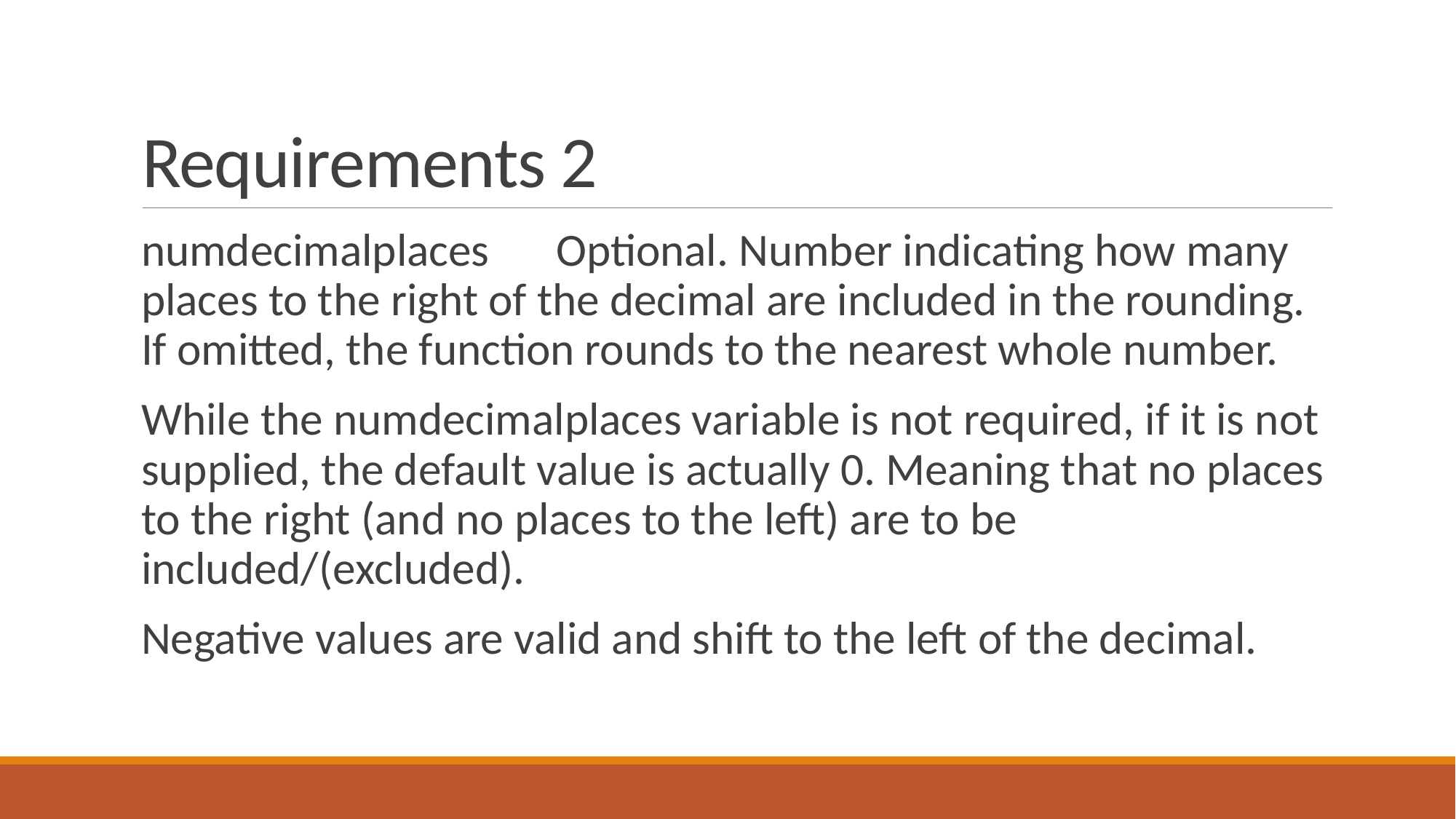

# Requirements 2
numdecimalplaces	Optional. Number indicating how many places to the right of the decimal are included in the rounding. If omitted, the function rounds to the nearest whole number.
While the numdecimalplaces variable is not required, if it is not supplied, the default value is actually 0. Meaning that no places to the right (and no places to the left) are to be included/(excluded).
Negative values are valid and shift to the left of the decimal.